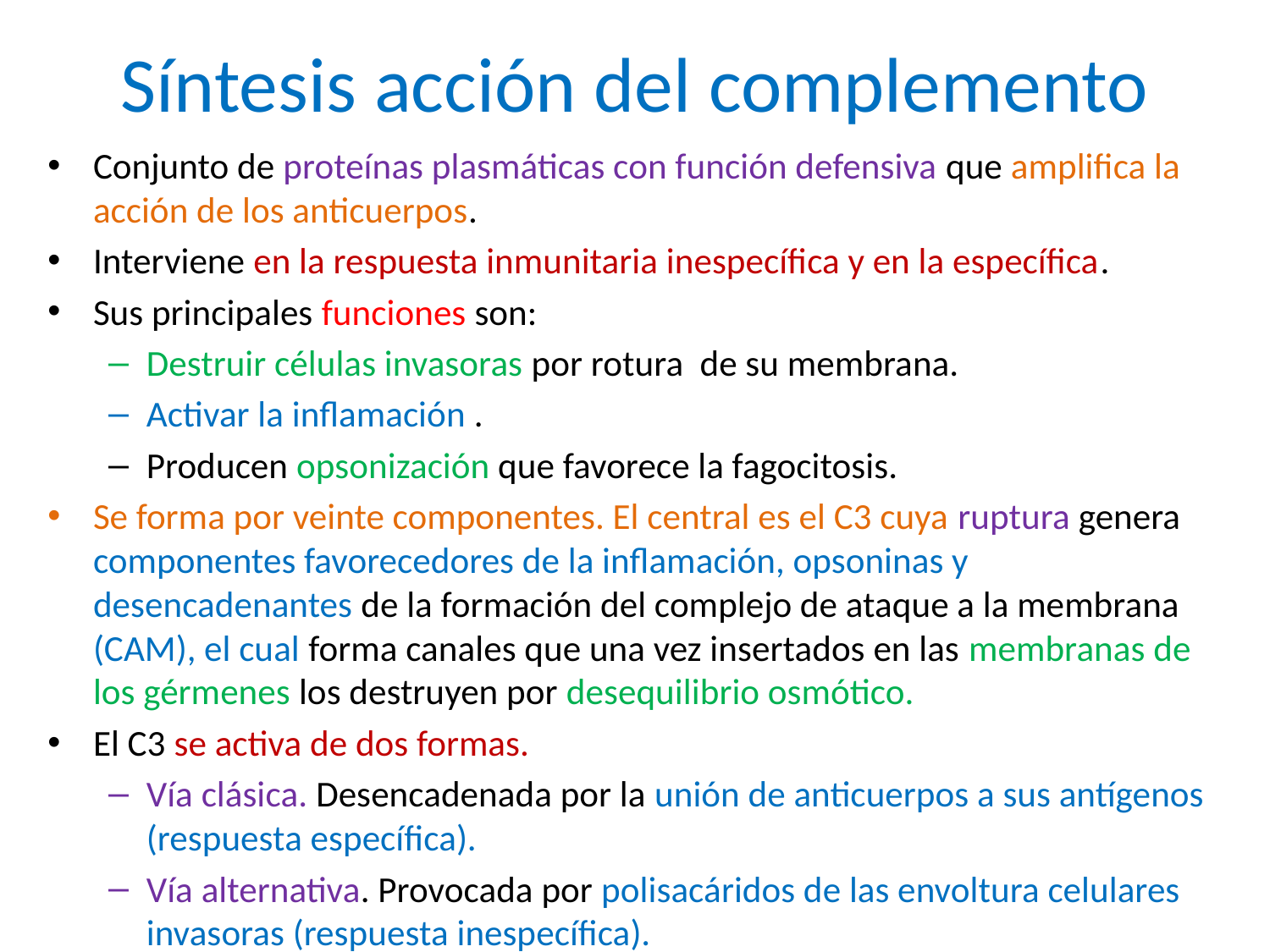

# Síntesis acción del complemento
Conjunto de proteínas plasmáticas con función defensiva que amplifica la acción de los anticuerpos.
Interviene en la respuesta inmunitaria inespecífica y en la específica.
Sus principales funciones son:
Destruir células invasoras por rotura  de su membrana.
Activar la inflamación .
Producen opsonización que favorece la fagocitosis.
Se forma por veinte componentes. El central es el C3 cuya ruptura genera componentes favorecedores de la inflamación, opsoninas y desencadenantes de la formación del complejo de ataque a la membrana (CAM), el cual forma canales que una vez insertados en las membranas de los gérmenes los destruyen por desequilibrio osmótico.
El C3 se activa de dos formas.
Vía clásica. Desencadenada por la unión de anticuerpos a sus antígenos (respuesta específica).
Vía alternativa. Provocada por polisacáridos de las envoltura celulares invasoras (respuesta inespecífica).